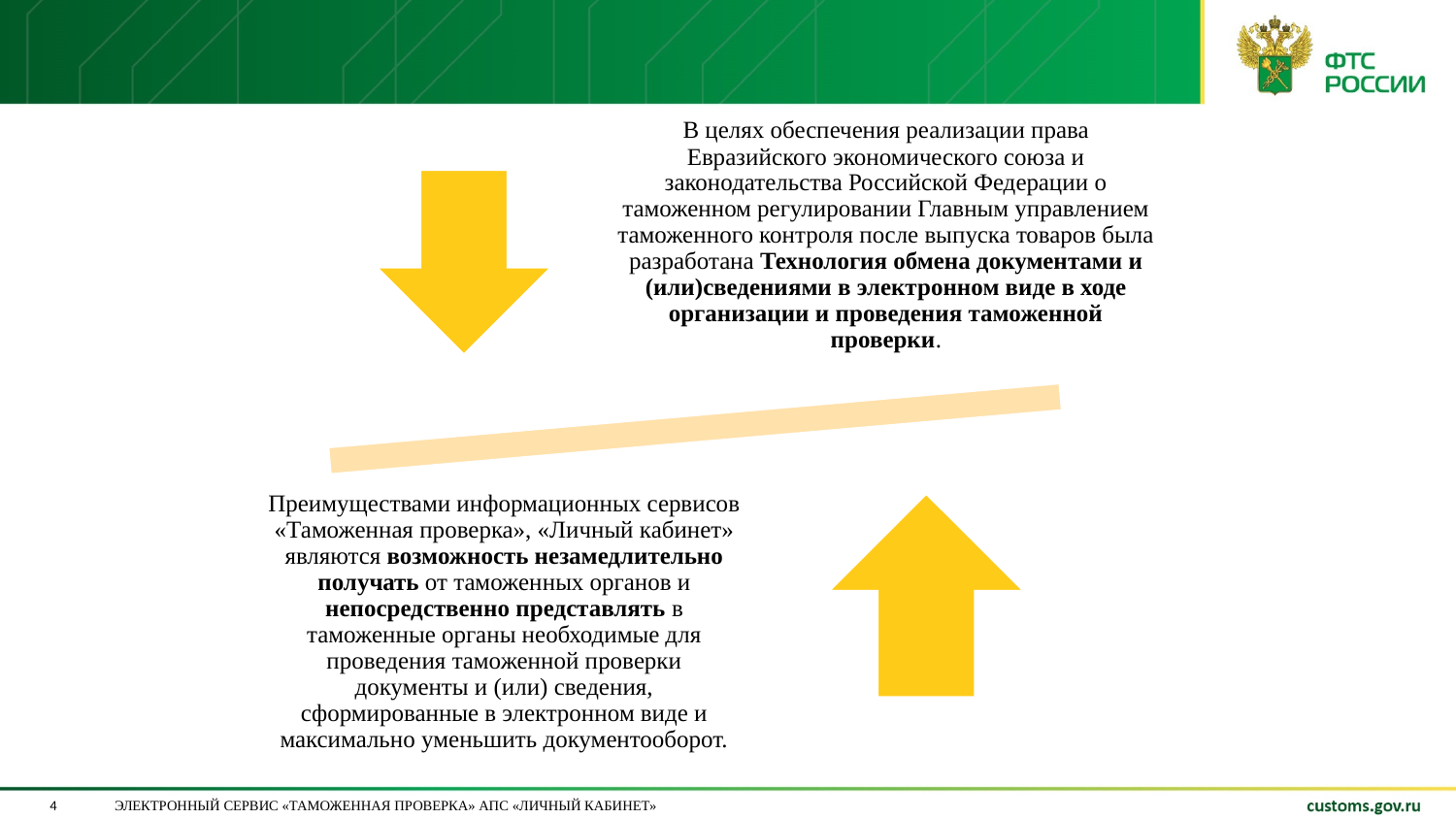

В целях обеспечения реализации права Евразийского экономического союза и законодательства Российской Федерации о таможенном регулировании Главным управлением таможенного контроля после выпуска товаров была разработана Технология обмена документами и (или)сведениями в электронном виде в ходе организации и проведения таможенной проверки.
Преимуществами информационных сервисов «Таможенная проверка», «Личный кабинет» являются возможность незамедлительно получать от таможенных органов и непосредственно представлять в таможенные органы необходимые для проведения таможенной проверки документы и (или) сведения, сформированные в электронном виде и максимально уменьшить документооборот.
4
Электронный сервис «Таможенная проверка» АПС «Личный кабинет»